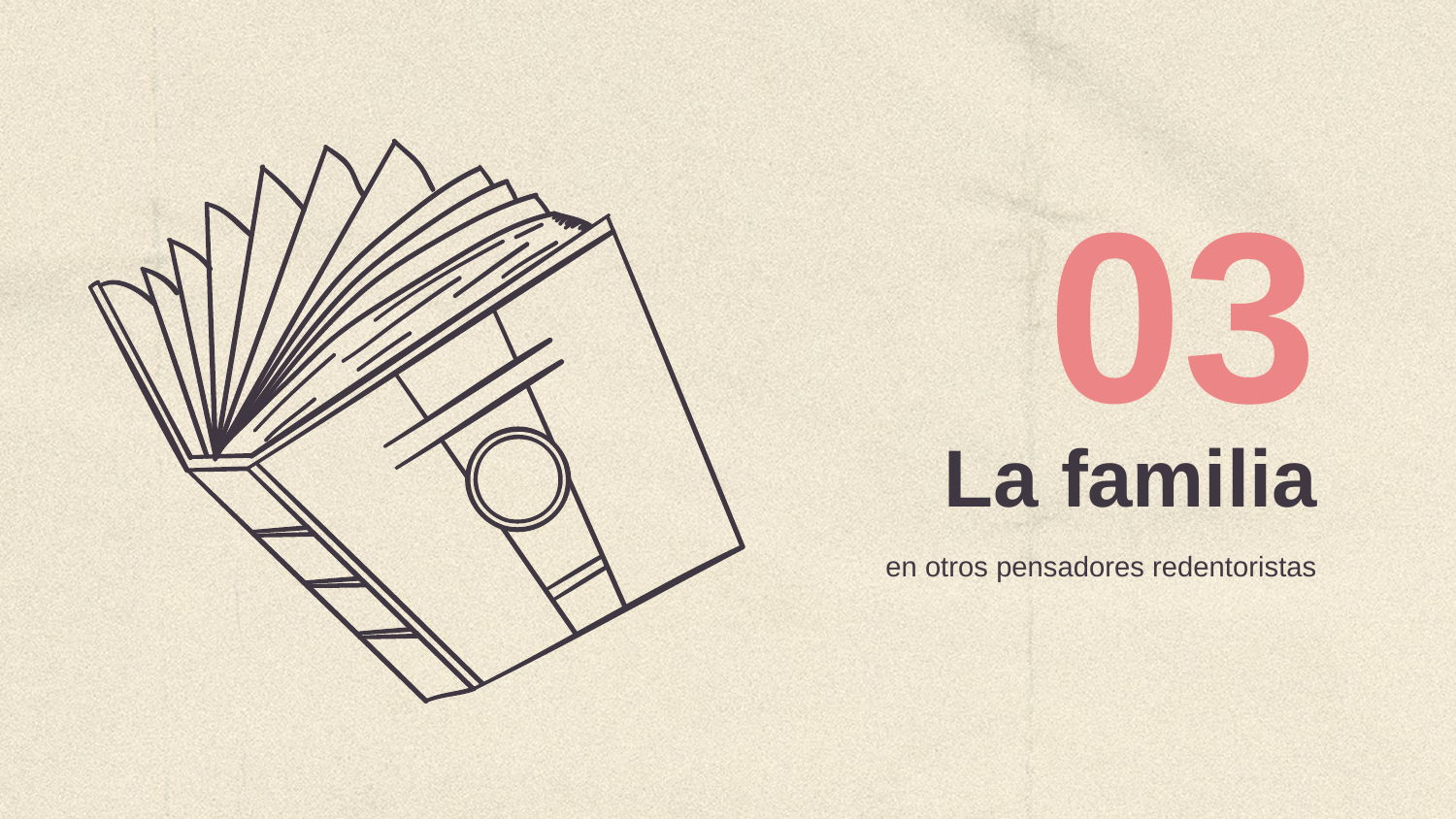

03
# La familia
en otros pensadores redentoristas